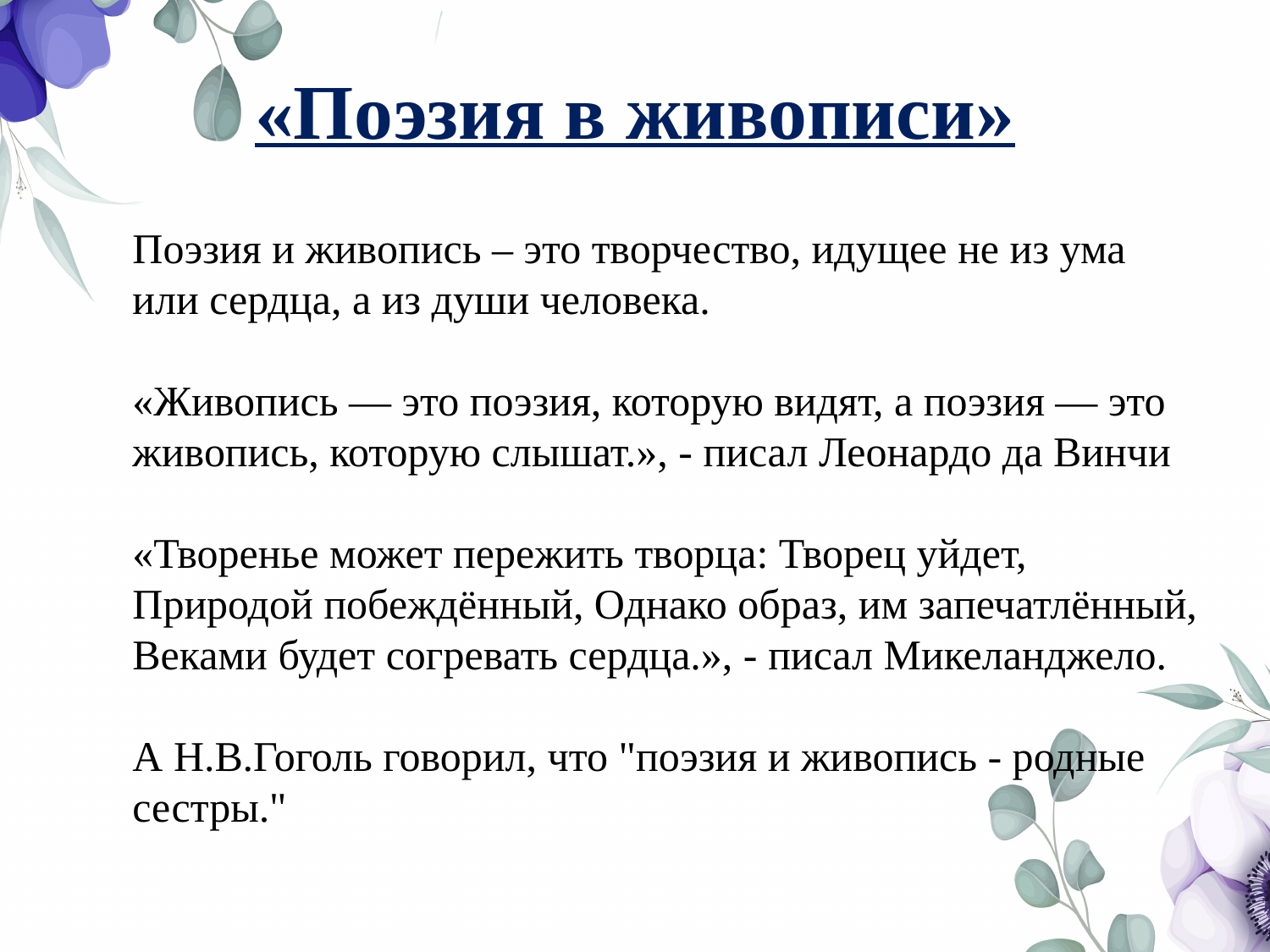

# «Поэзия в живописи»
Поэзия и живопись – это творчество, идущее не из ума или сердца, а из души человека.

«Живопись — это поэзия, которую видят, а поэзия — это живопись, которую слышат.», - писал Леонардо да Винчи
«Творенье может пережить творца: Творец уйдет, Природой побеждённый, Однако образ, им запечатлённый, Веками будет согревать сердца.», - писал Микеланджело.

А Н.В.Гоголь говорил, что "поэзия и живопись - родные сестры."